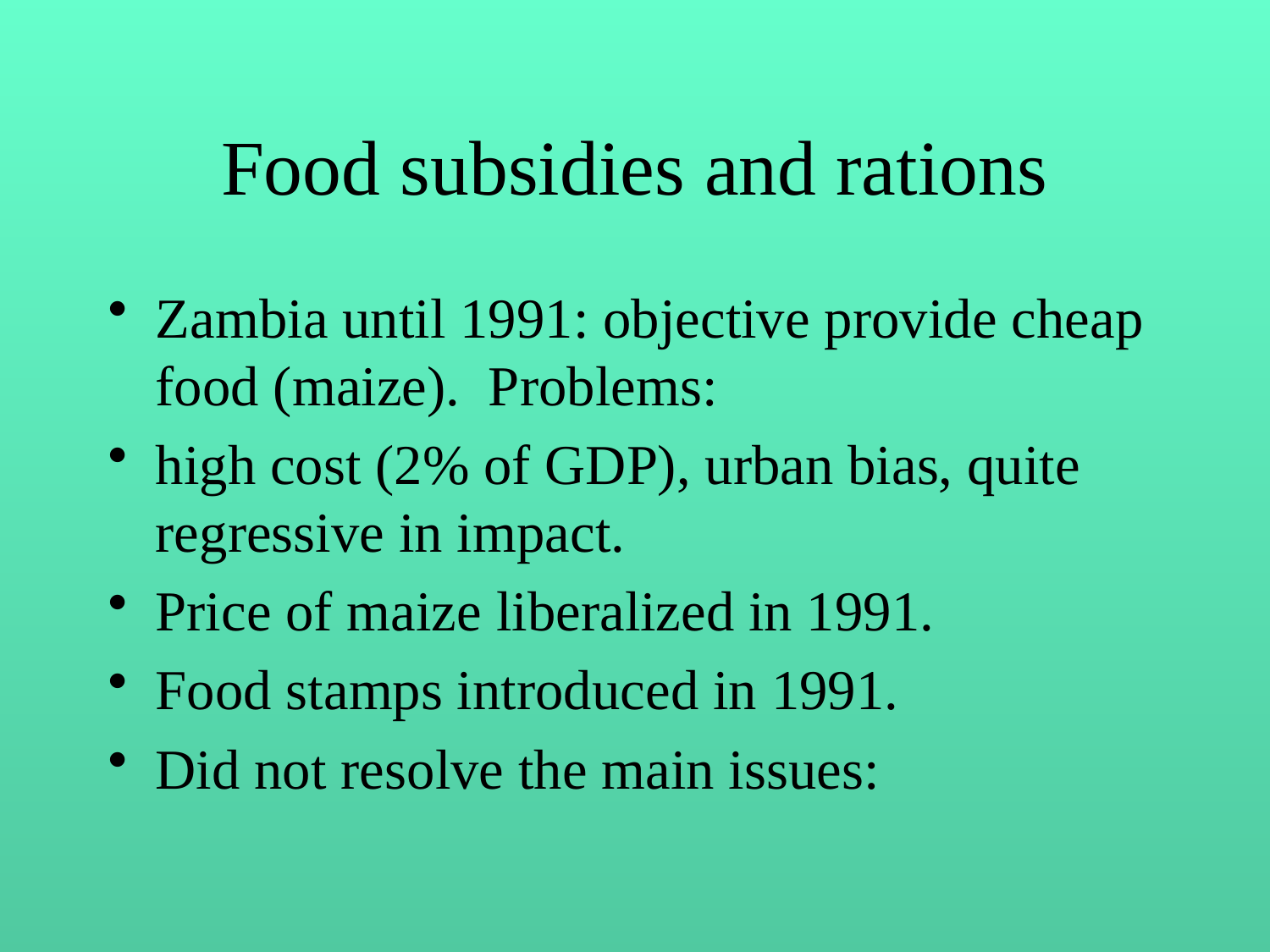

# Food subsidies and rations
Zambia until 1991: objective provide cheap food (maize).  Problems:
high cost (2% of GDP), urban bias, quite regressive in impact.
Price of maize liberalized in 1991.
Food stamps introduced in 1991.
Did not resolve the main issues: